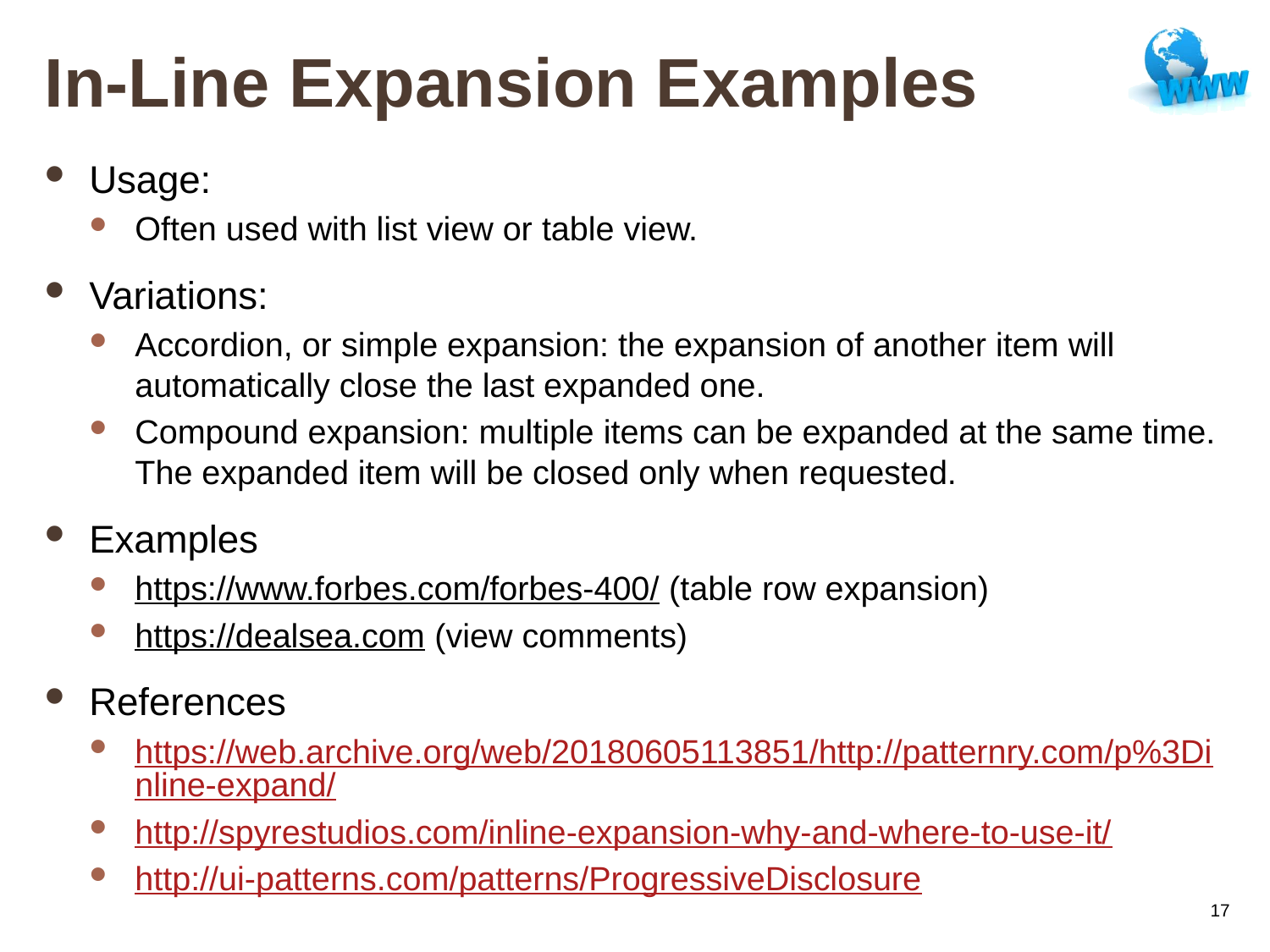

# In-Line Expansion Examples
Usage:
Often used with list view or table view.
Variations:
Accordion, or simple expansion: the expansion of another item will automatically close the last expanded one.
Compound expansion: multiple items can be expanded at the same time. The expanded item will be closed only when requested.
Examples
https://www.forbes.com/forbes-400/ (table row expansion)
https://dealsea.com (view comments)
References
https://web.archive.org/web/20180605113851/http://patternry.com/p%3Dinline-expand/
http://spyrestudios.com/inline-expansion-why-and-where-to-use-it/
http://ui-patterns.com/patterns/ProgressiveDisclosure

17